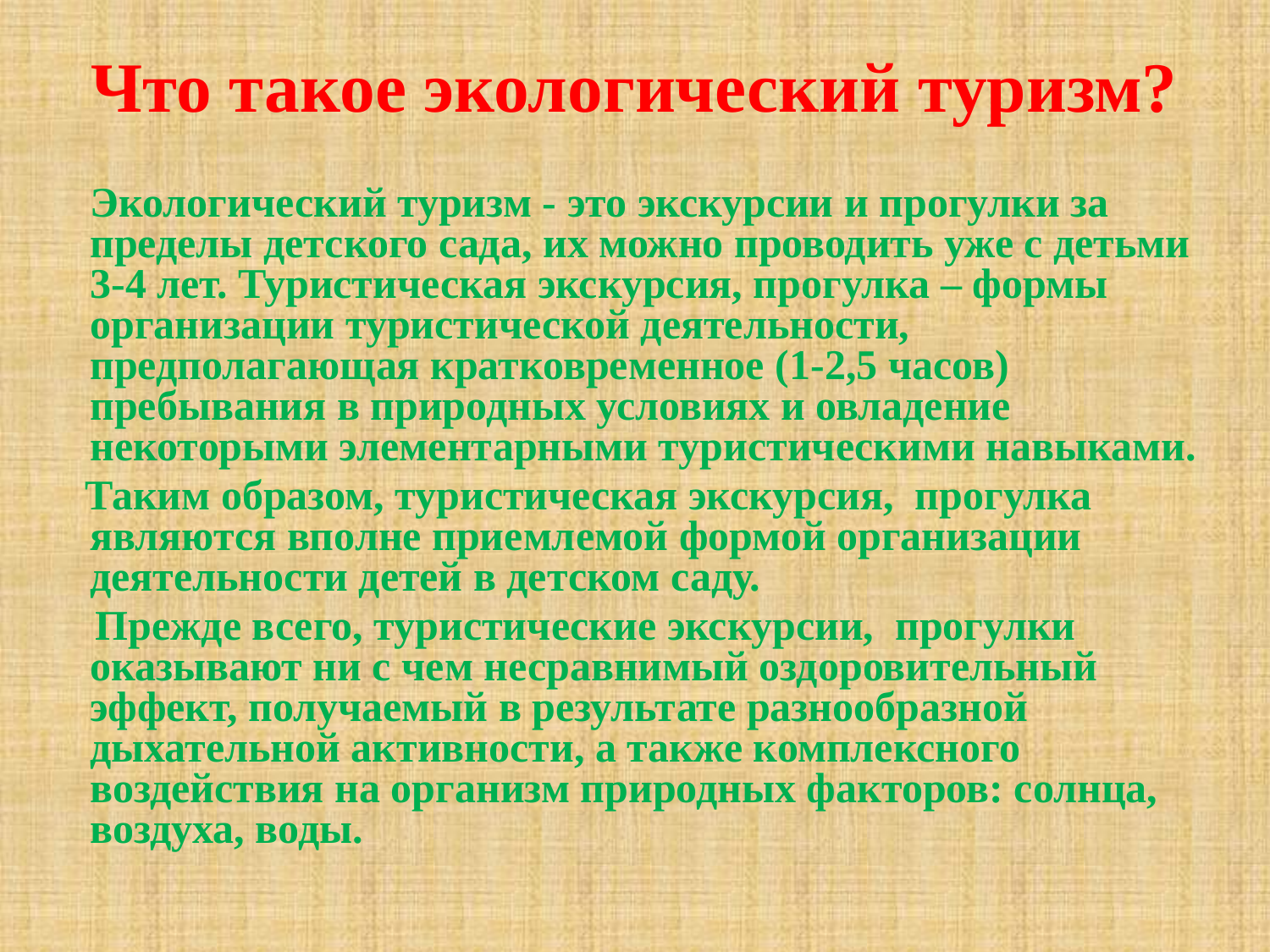

# Что такое экологический туризм?
     Экологический туризм - это экскурсии и прогулки за пределы детского сада, их можно проводить уже с детьми 3-4 лет. Туристическая экскурсия, прогулка – формы организации туристической деятельности, предполагающая кратковременное (1-2,5 часов) пребывания в природных условиях и овладение некоторыми элементарными туристическими навыками.
    Таким образом, туристическая экскурсия,  прогулка являются вполне приемлемой формой организации деятельности детей в детском саду.
     Прежде всего, туристические экскурсии,  прогулки оказывают ни с чем несравнимый оздоровительный эффект, получаемый в результате разнообразной дыхательной активности, а также комплексного воздействия на организм природных факторов: солнца, воздуха, воды.